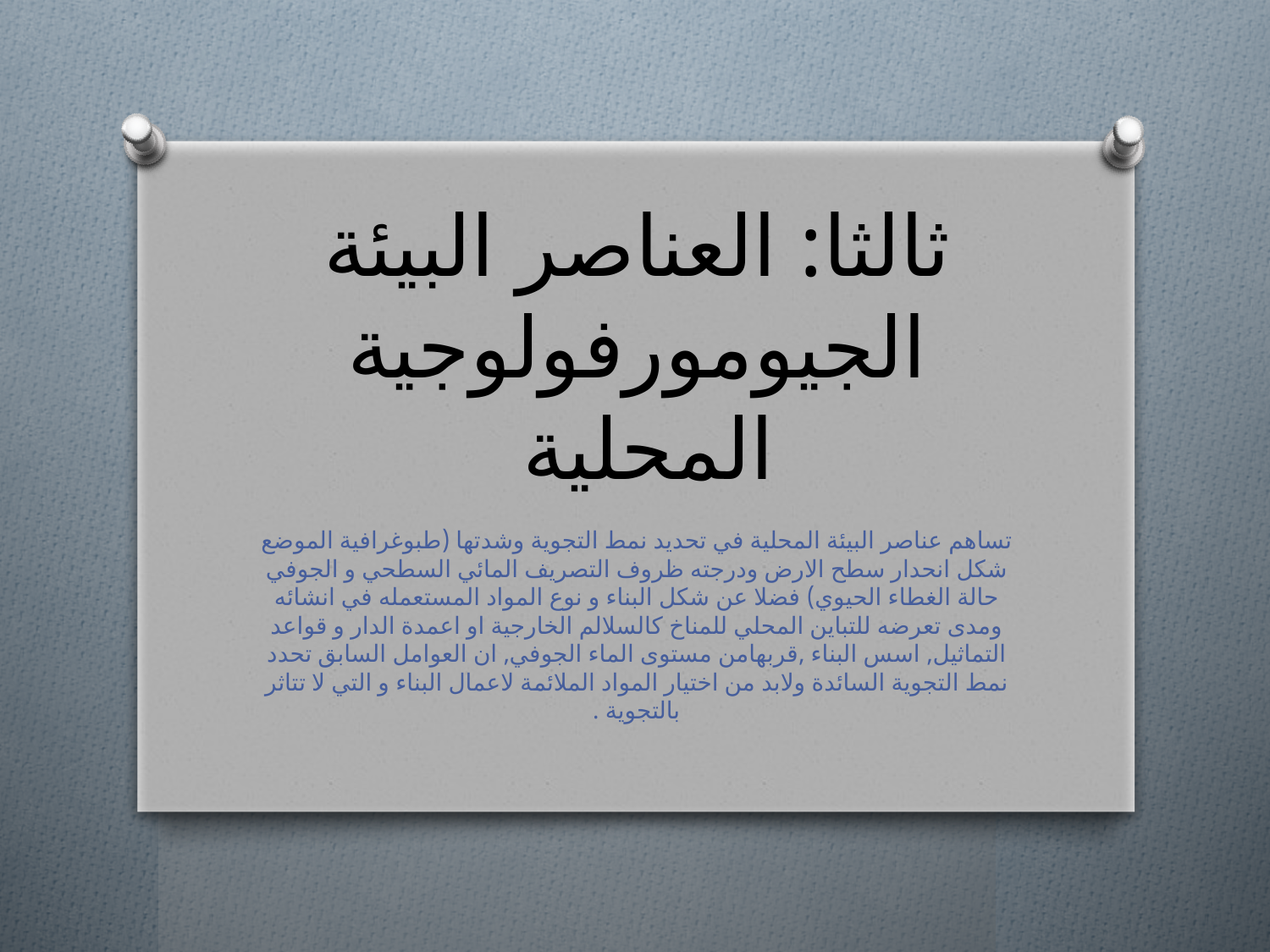

# ثالثا: العناصر البيئة الجيومورفولوجية المحلية
تساهم عناصر البيئة المحلية في تحديد نمط التجوية وشدتها (طبوغرافية الموضع شكل انحدار سطح الارض ودرجته ظروف التصريف المائي السطحي و الجوفي حالة الغطاء الحيوي) فضلا عن شكل البناء و نوع المواد المستعمله في انشائه ومدى تعرضه للتباين المحلي للمناخ كالسلالم الخارجية او اعمدة الدار و قواعد التماثيل, اسس البناء ,قربهامن مستوى الماء الجوفي, ان العوامل السابق تحدد نمط التجوية السائدة ولابد من اختيار المواد الملائمة لاعمال البناء و التي لا تتاثر بالتجوية .